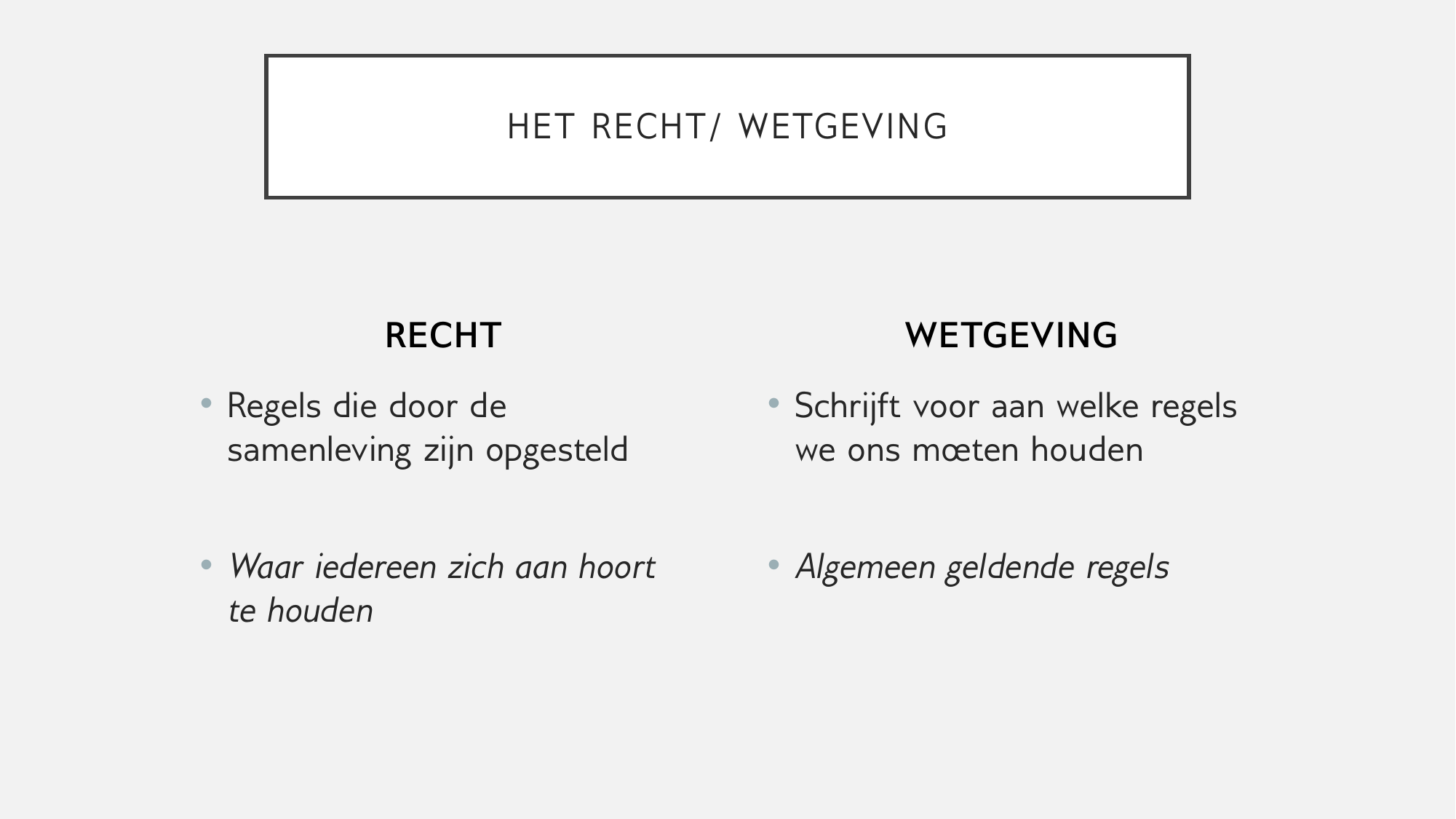

# Het recht/ wetgeving
Recht
Wetgeving
Regels die door de samenleving zijn opgesteld

Waar iedereen zich aan hoort te houden
Schrijft voor aan welke regels we ons moeten houden

Algemeen geldende regels